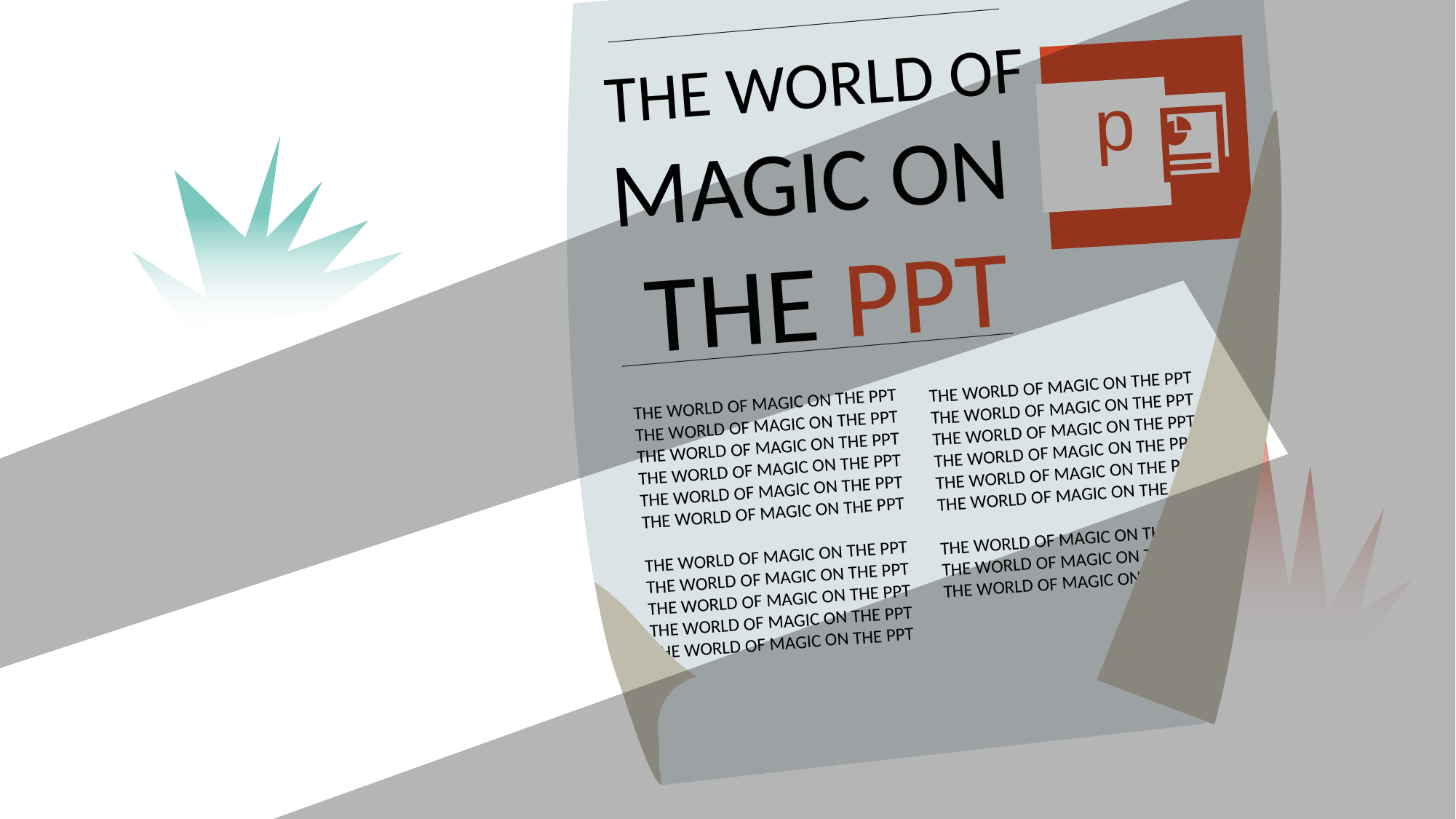

p

THE WORLD OF MAGIC ON
 THE PPT
THE WORLD OF MAGIC ON THE PPT THE WORLD OF MAGIC ON THE PPT
THE WORLD OF MAGIC ON THE PPT
THE WORLD OF MAGIC ON THE PPT
THE WORLD OF MAGIC ON THE PPT
THE WORLD OF MAGIC ON THE PPT

THE WORLD OF MAGIC ON THE PPT
THE WORLD OF MAGIC ON THE PPT
THE WORLD OF MAGIC ON THE PPT
THE WORLD OF MAGIC ON THE PPT THE WORLD OF MAGIC ON THE PPT
THE WORLD OF MAGIC ON THE PPT
THE WORLD OF MAGIC ON THE PPT
THE WORLD OF MAGIC ON THE PPT
THE WORLD OF MAGIC ON THE PPT

THE WORLD OF MAGIC ON THE PPT
THE WORLD OF MAGIC ON THE PPT
THE WORLD OF MAGIC ON THE PPT
THE WORLD OF MAGIC ON THE PPT
THE WORLD OF MAGIC ON THE PPT

p

THE WORLD OF MAGIC ON
 THE PPT
THE WORLD OF MAGIC ON THE PPT THE WORLD OF MAGIC ON THE PPT
THE WORLD OF MAGIC ON THE PPT
THE WORLD OF MAGIC ON THE PPT
THE WORLD OF MAGIC ON THE PPT
THE WORLD OF MAGIC ON THE PPT

THE WORLD OF MAGIC ON THE PPT
THE WORLD OF MAGIC ON THE PPT
THE WORLD OF MAGIC ON THE PPT
THE WORLD OF MAGIC ON THE PPT THE WORLD OF MAGIC ON THE PPT
THE WORLD OF MAGIC ON THE PPT
THE WORLD OF MAGIC ON THE PPT
THE WORLD OF MAGIC ON THE PPT
THE WORLD OF MAGIC ON THE PPT

THE WORLD OF MAGIC ON THE PPT
THE WORLD OF MAGIC ON THE PPT
THE WORLD OF MAGIC ON THE PPT
THE WORLD OF MAGIC ON THE PPT
THE WORLD OF MAGIC ON THE PPT